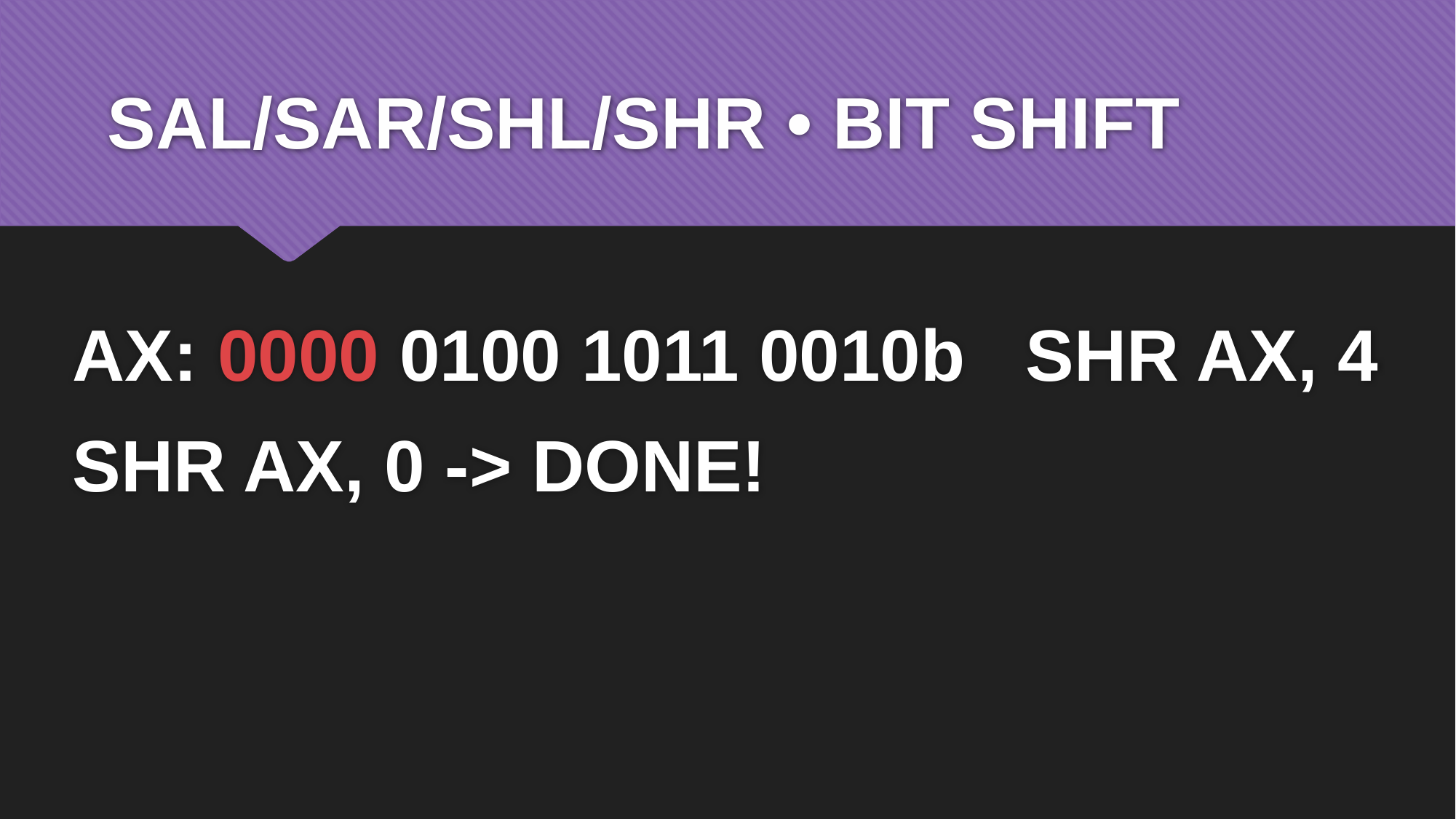

# SAL/SAR/SHL/SHR • BIT SHIFT
AX: 0000 0100 1011 0010b   SHR AX, 4
SHR AX, 0 -> DONE!